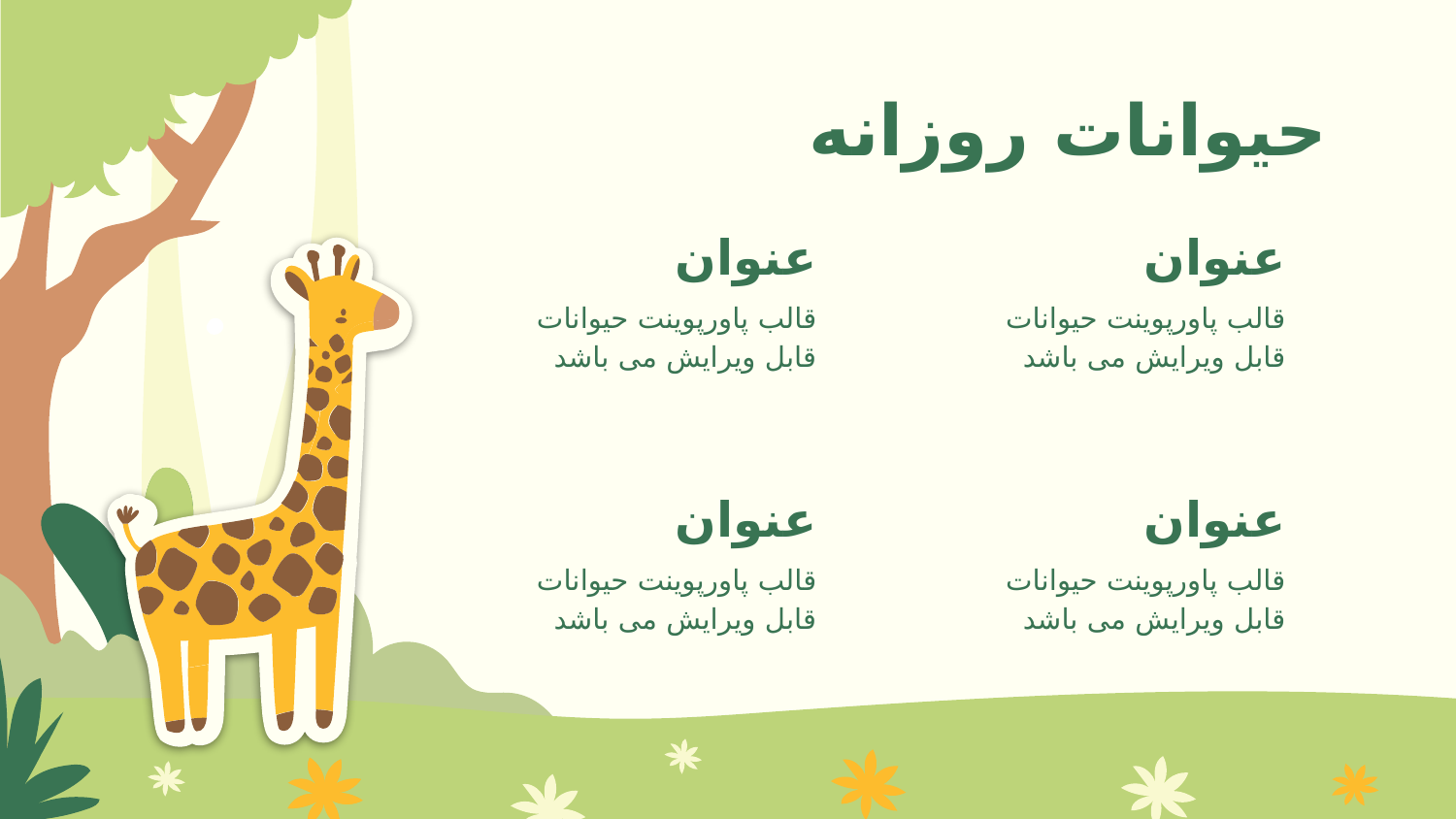

# حیوانات روزانه
عنوان
عنوان

قالب پاورپوینت حیوانات قابل ویرایش می باشد
قالب پاورپوینت حیوانات قابل ویرایش می باشد
عنوان
عنوان
قالب پاورپوینت حیوانات قابل ویرایش می باشد
قالب پاورپوینت حیوانات قابل ویرایش می باشد